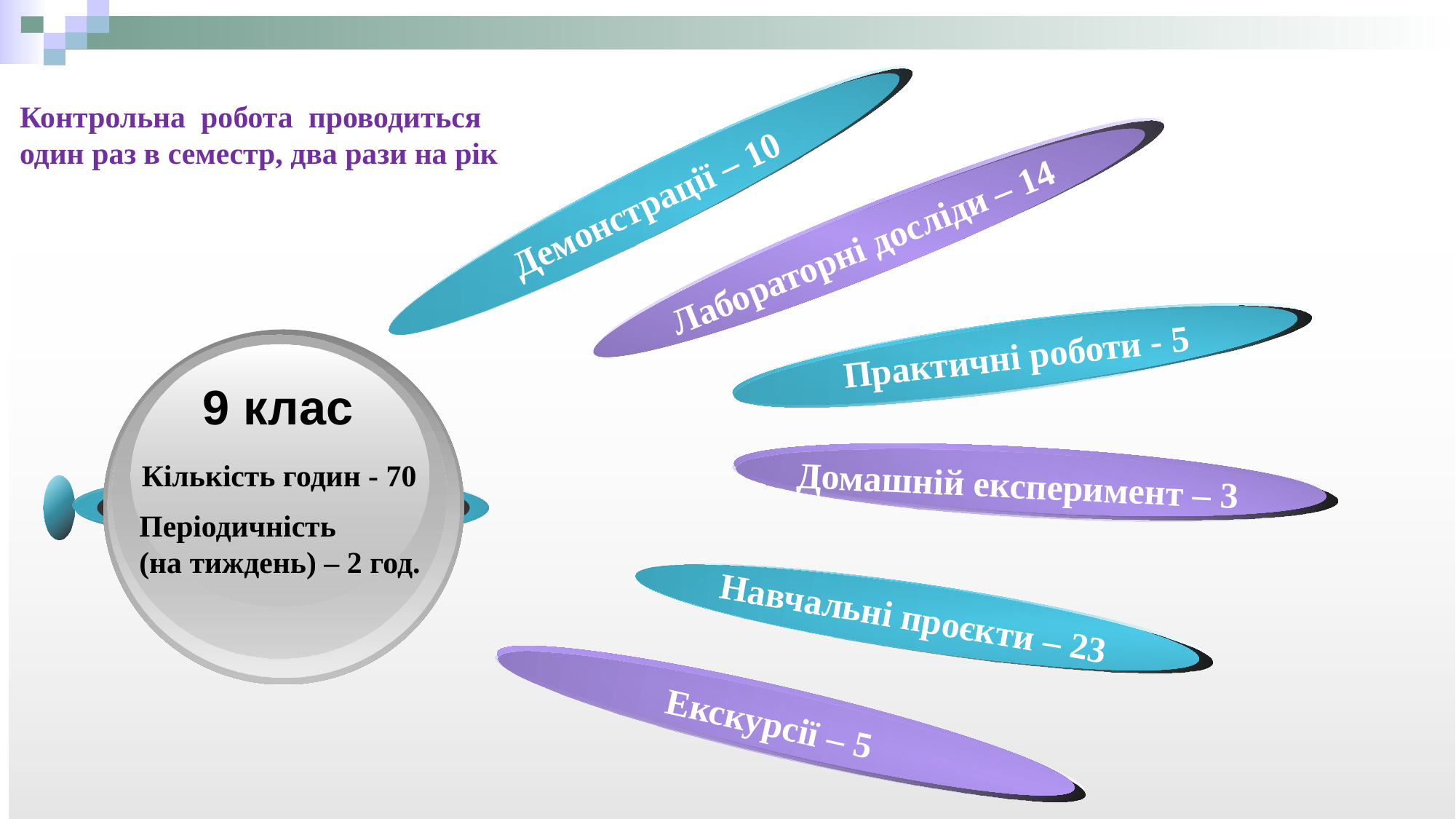

Демонстрації – 10
Контрольна  робота  проводиться
один раз в семестр, два рази на рік

Лабораторні досліди – 14

Практичні роботи - 5

9 клас

Домашній експеримент – 3

Навчальні проєкти – 23
Кількість годин - 70
Періодичність
(на тиждень) – 2 год.

Екскурсії – 5